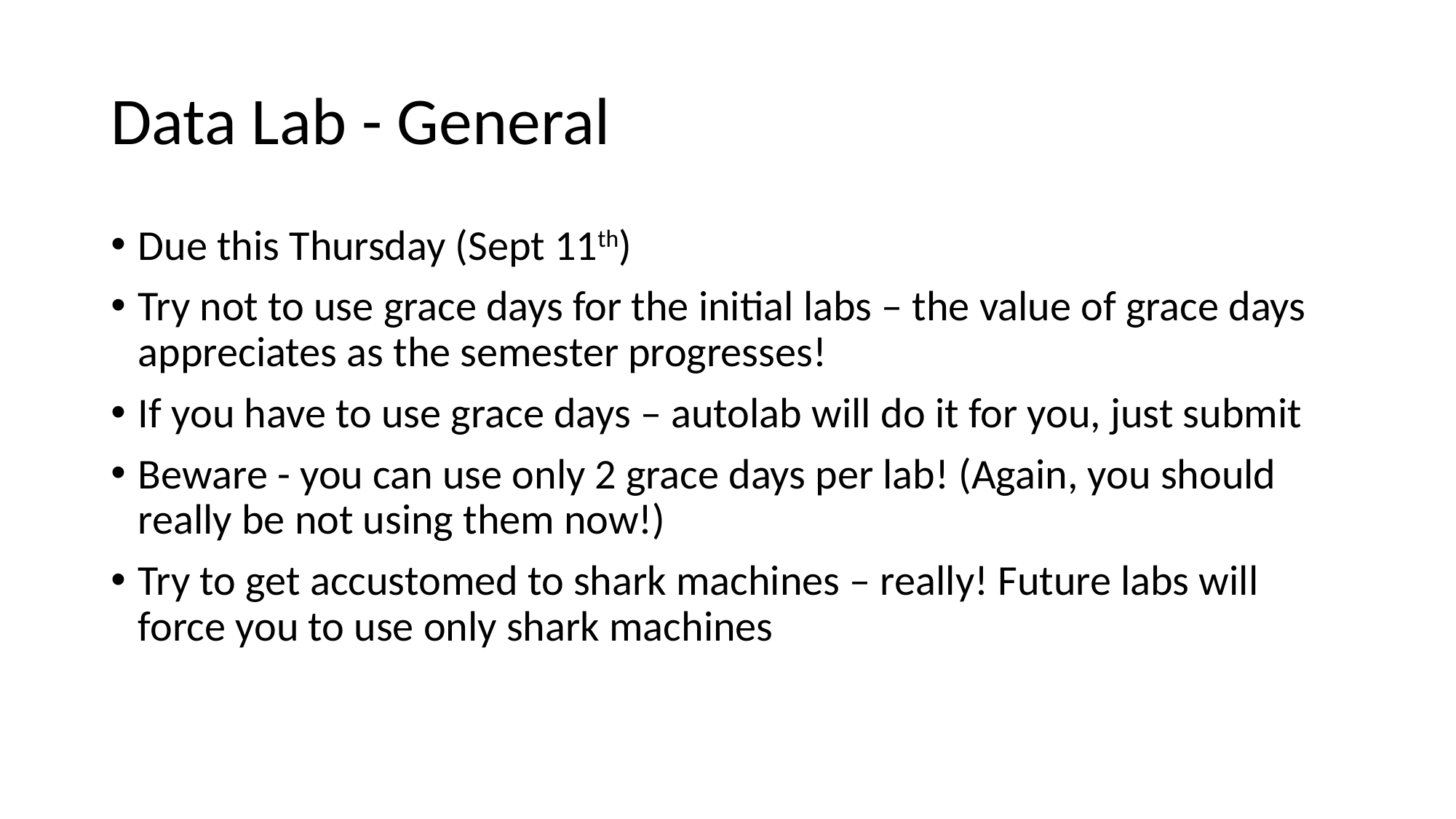

# Data Lab - General
Due this Thursday (Sept 11th)
Try not to use grace days for the initial labs – the value of grace days appreciates as the semester progresses!
If you have to use grace days – autolab will do it for you, just submit
Beware - you can use only 2 grace days per lab! (Again, you should really be not using them now!)
Try to get accustomed to shark machines – really! Future labs will force you to use only shark machines